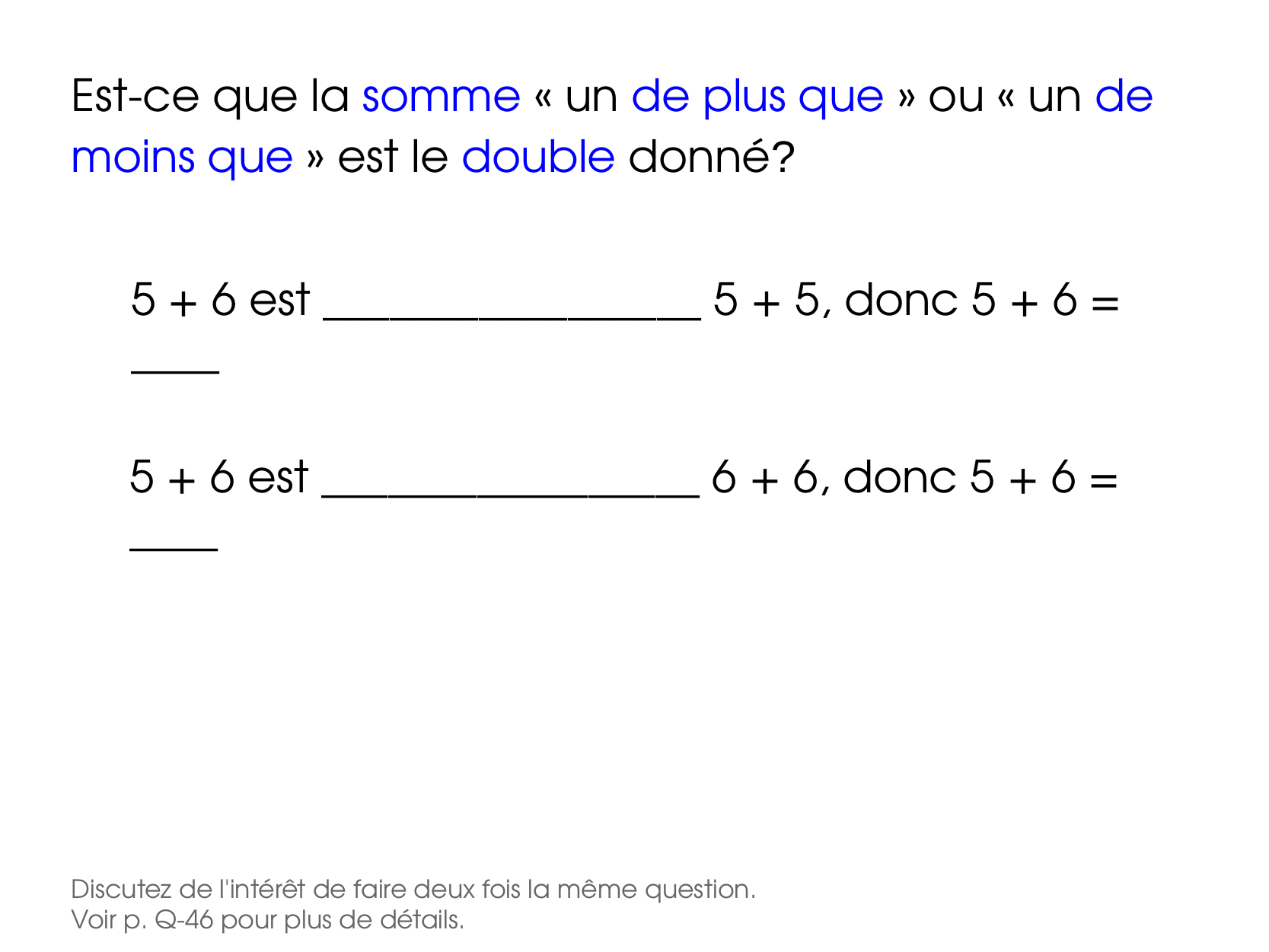

Est-ce que la somme « un de plus que » ou « un de moins que » est le double donné?
5 + 6 est _________________ 5 + 5, donc 5 + 6 = ____
5 + 6 est _________________ 6 + 6, donc 5 + 6 = ____
Discutez de l'intérêt de faire deux fois la même question.  Voir p. Q-46 pour plus de détails.